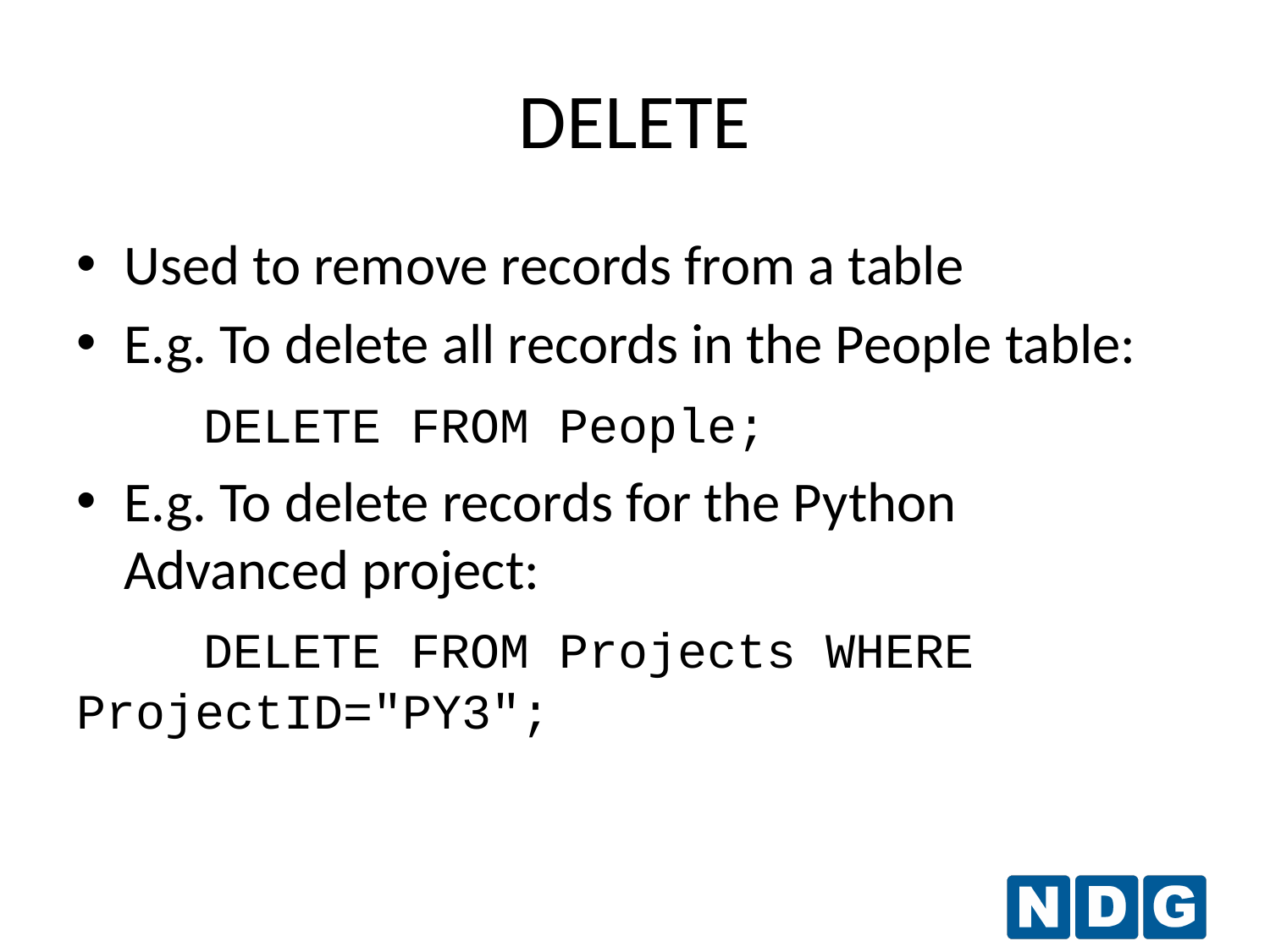

DELETE
Used to remove records from a table
E.g. To delete all records in the People table:
	DELETE FROM People;
E.g. To delete records for the Python Advanced project:
	DELETE FROM Projects WHERE 	ProjectID="PY3";